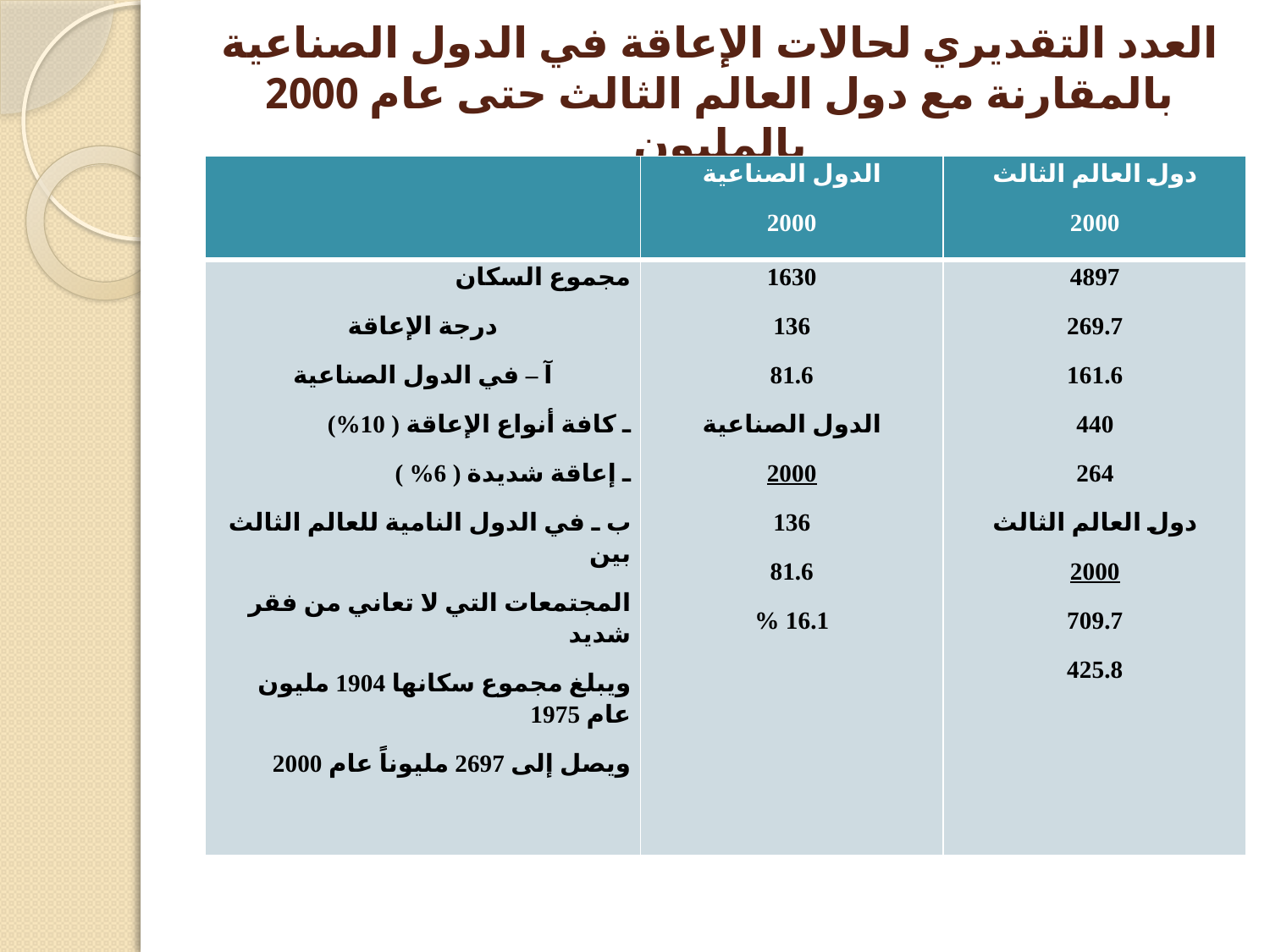

# العدد التقديري لحالات الإعاقة في الدول الصناعية بالمقارنة مع دول العالم الثالث حتى عام 2000 بالمليون
|  | الدول الصناعية 2000 | دول العالم الثالث 2000 |
| --- | --- | --- |
| مجموع السكان درجة الإعاقة آ – في الدول الصناعية ـ كافة أنواع الإعاقة ( 10%) ـ إعاقة شديدة ( 6% ) ب ـ في الدول النامية للعالم الثالث بين المجتمعات التي لا تعاني من فقر شديد ويبلغ مجموع سكانها 1904 مليون عام 1975 ويصل إلى 2697 مليوناً عام 2000 | 1630 136 81.6 الدول الصناعية 2000 136 81.6 16.1 % | 4897 269.7 161.6 440 264 دول العالم الثالث 2000 709.7 425.8 |